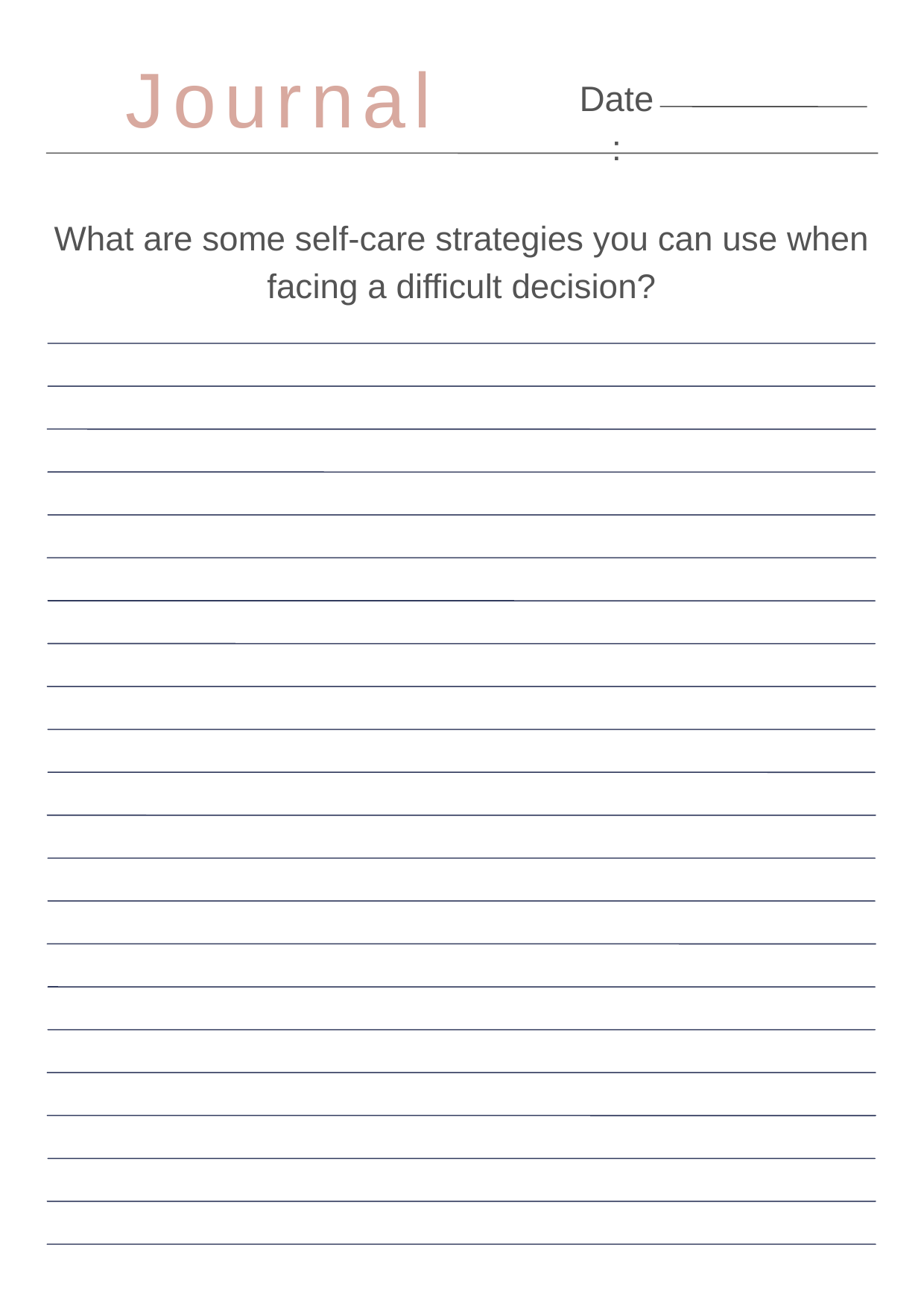

Journal
Date:

What are some self-care strategies you can use when facing a difficult decision?